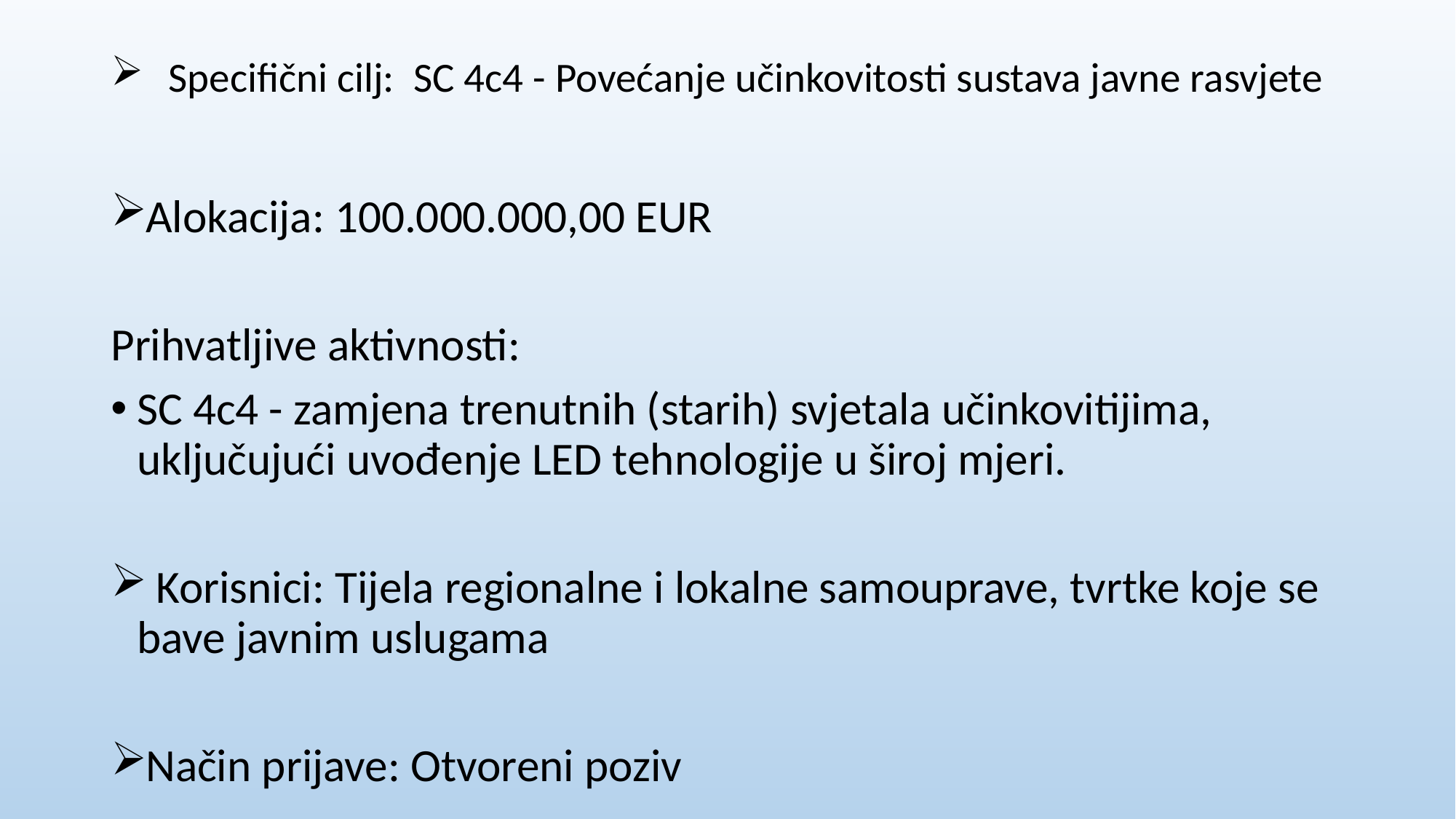

# Specifični cilj:  SC 4c4 - Povećanje učinkovitosti sustava javne rasvjete

Alokacija: 100.000.000,00 EUR

Prihvatljive aktivnosti:
SC 4c4 - zamjena trenutnih (starih) svjetala učinkovitijima, uključujući uvođenje LED tehnologije u široj mjeri.

 Korisnici: Tijela regionalne i lokalne samouprave, tvrtke koje se bave javnim uslugama

Način prijave: Otvoreni poziv